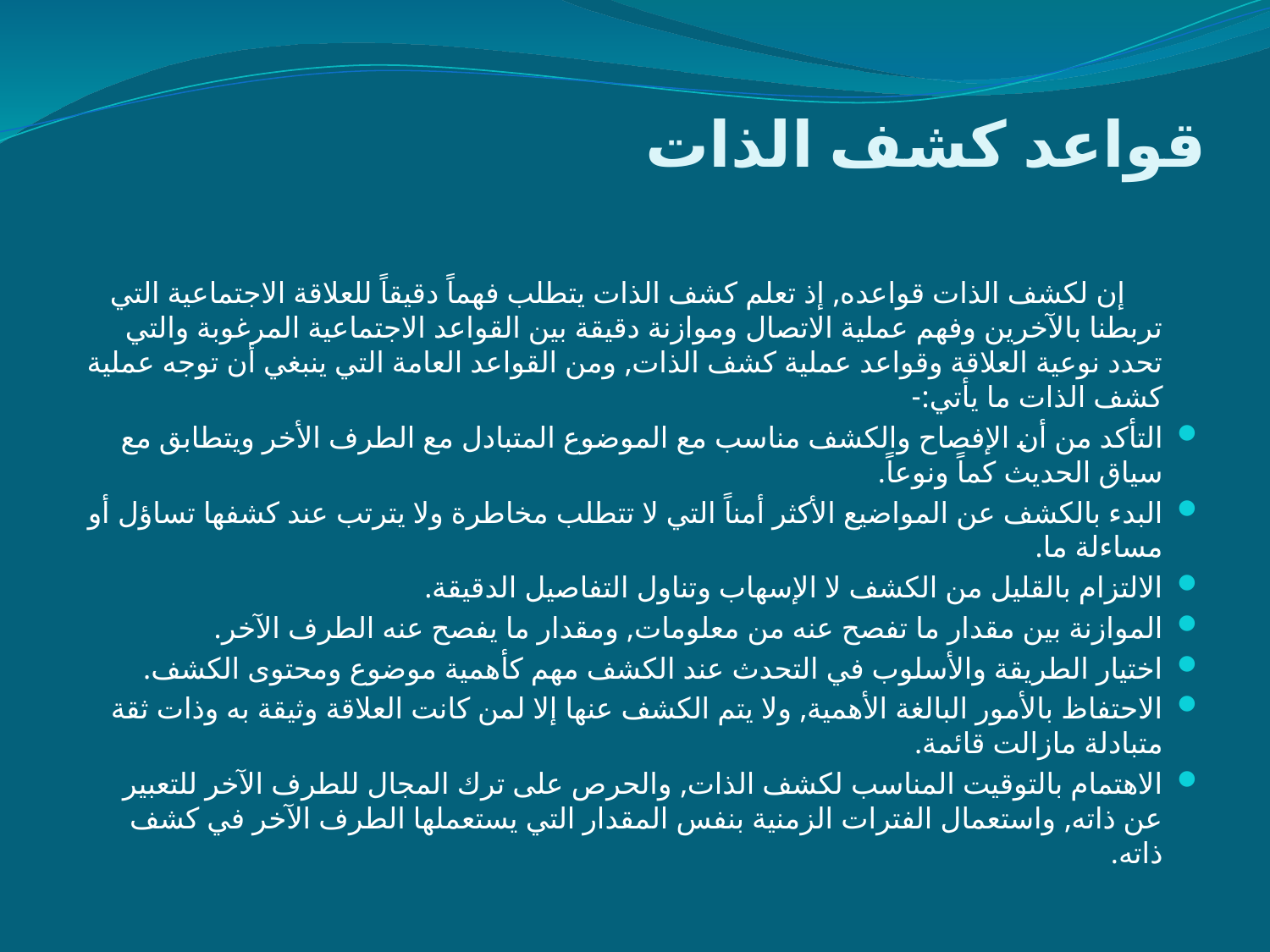

# قواعد كشف الذات
         إن لكشف الذات قواعده, إذ تعلم كشف الذات يتطلب فهماً دقيقاً للعلاقة الاجتماعية التي تربطنا بالآخرين وفهم عملية الاتصال وموازنة دقيقة بين القواعد الاجتماعية المرغوبة والتي تحدد نوعية العلاقة وقواعد عملية كشف الذات, ومن القواعد العامة التي ينبغي أن توجه عملية كشف الذات ما يأتي:-
التأكد من أن الإفصاح والكشف مناسب مع الموضوع المتبادل مع الطرف الأخر ويتطابق مع سياق الحديث كماً ونوعاً.
البدء بالكشف عن المواضيع الأكثر أمناً التي لا تتطلب مخاطرة ولا يترتب عند كشفها تساؤل أو مساءلة ما.
الالتزام بالقليل من الكشف لا الإسهاب وتناول التفاصيل الدقيقة.
الموازنة بين مقدار ما تفصح عنه من معلومات, ومقدار ما يفصح عنه الطرف الآخر.
اختيار الطريقة والأسلوب في التحدث عند الكشف مهم كأهمية موضوع ومحتوى الكشف.
الاحتفاظ بالأمور البالغة الأهمية, ولا يتم الكشف عنها إلا لمن كانت العلاقة وثيقة به وذات ثقة متبادلة مازالت قائمة.
الاهتمام بالتوقيت المناسب لكشف الذات, والحرص على ترك المجال للطرف الآخر للتعبير عن ذاته, واستعمال الفترات الزمنية بنفس المقدار التي يستعملها الطرف الآخر في كشف ذاته.